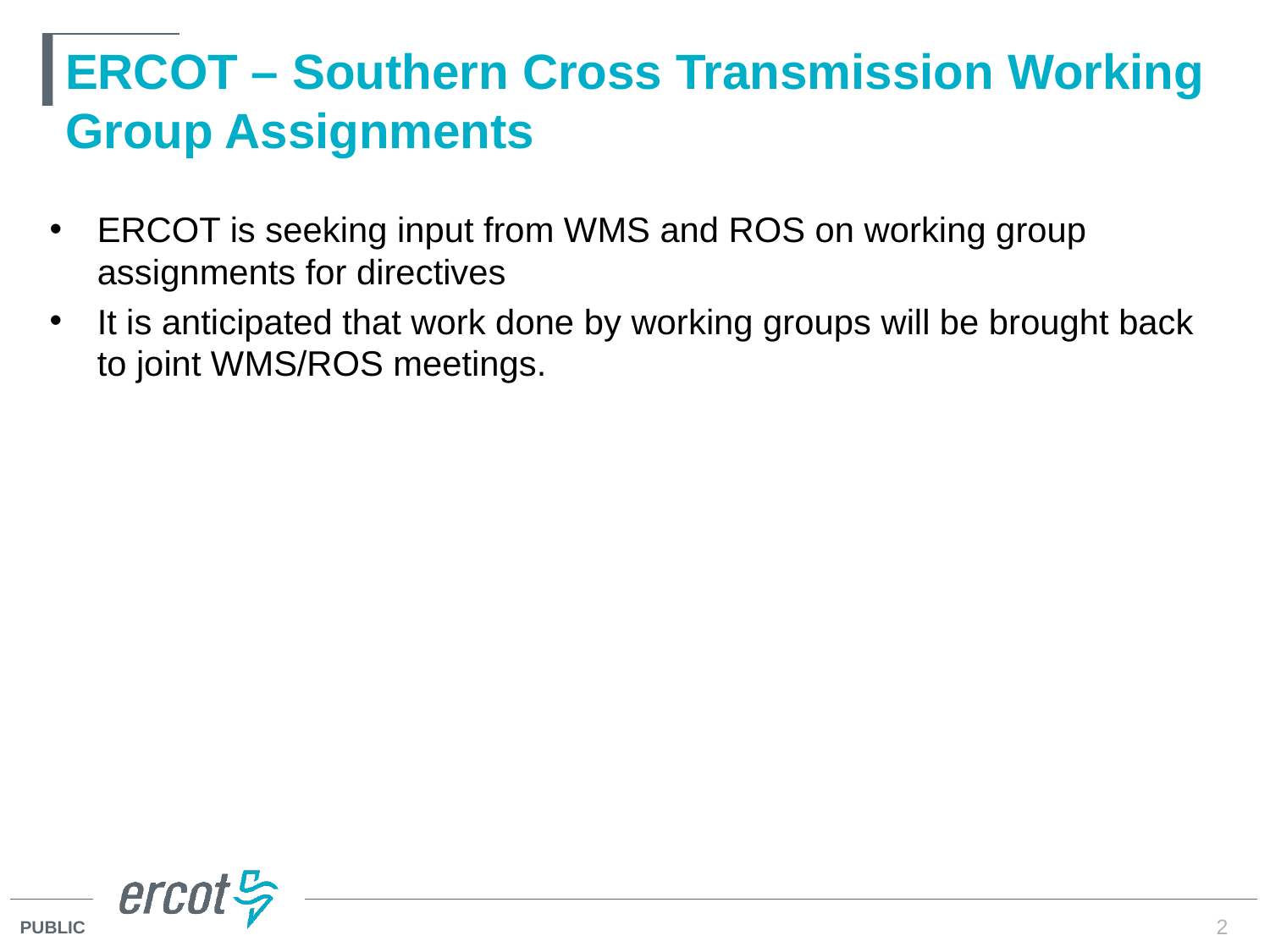

# ERCOT – Southern Cross Transmission Working Group Assignments
ERCOT is seeking input from WMS and ROS on working group assignments for directives
It is anticipated that work done by working groups will be brought back to joint WMS/ROS meetings.
2